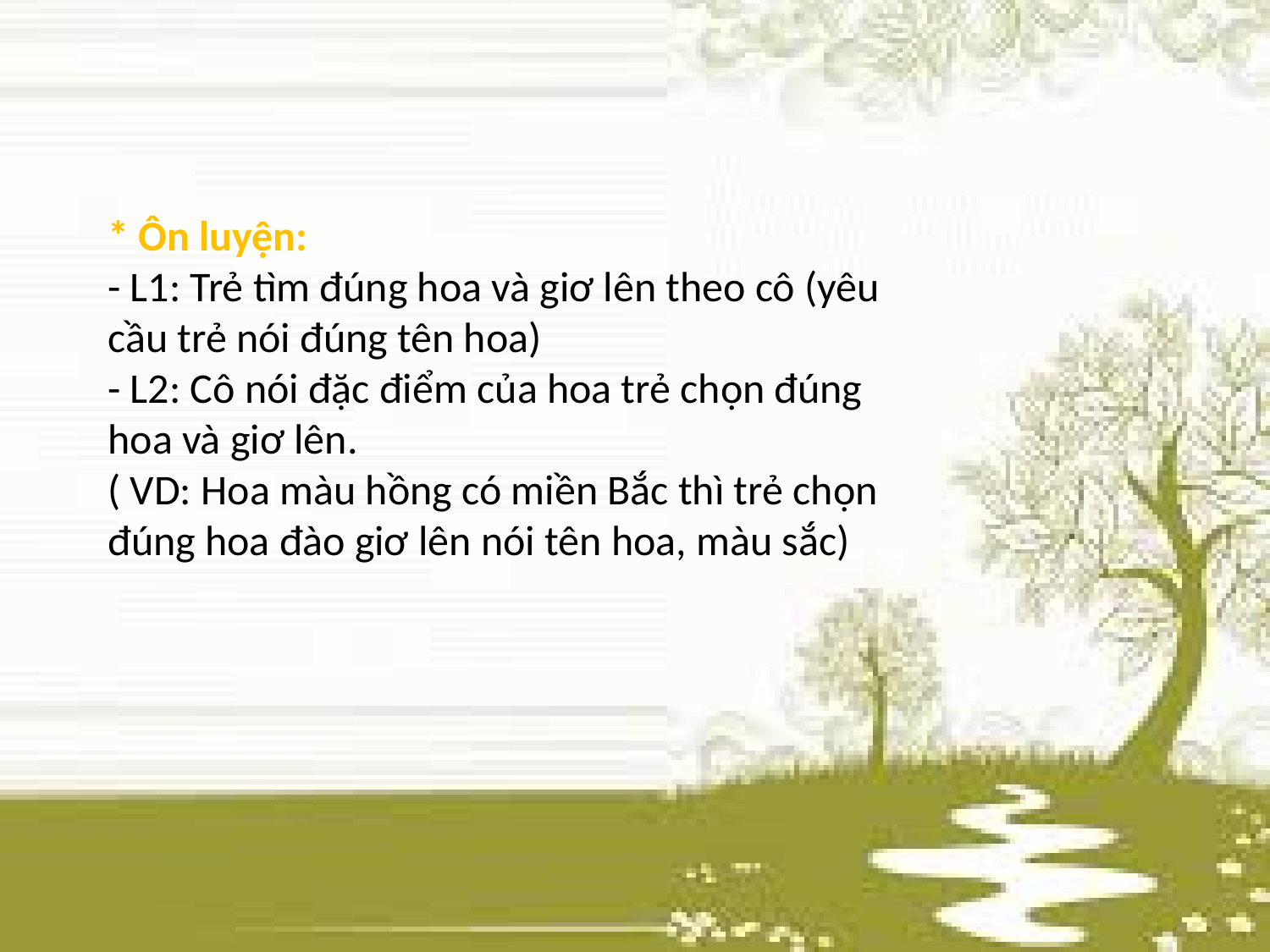

# * Ôn luyện: - L1: Trẻ tìm đúng hoa và giơ lên theo cô (yêu cầu trẻ nói đúng tên hoa) - L2: Cô nói đặc điểm của hoa trẻ chọn đúng hoa và giơ lên. ( VD: Hoa màu hồng có miền Bắc thì trẻ chọn đúng hoa đào giơ lên nói tên hoa, màu sắc)